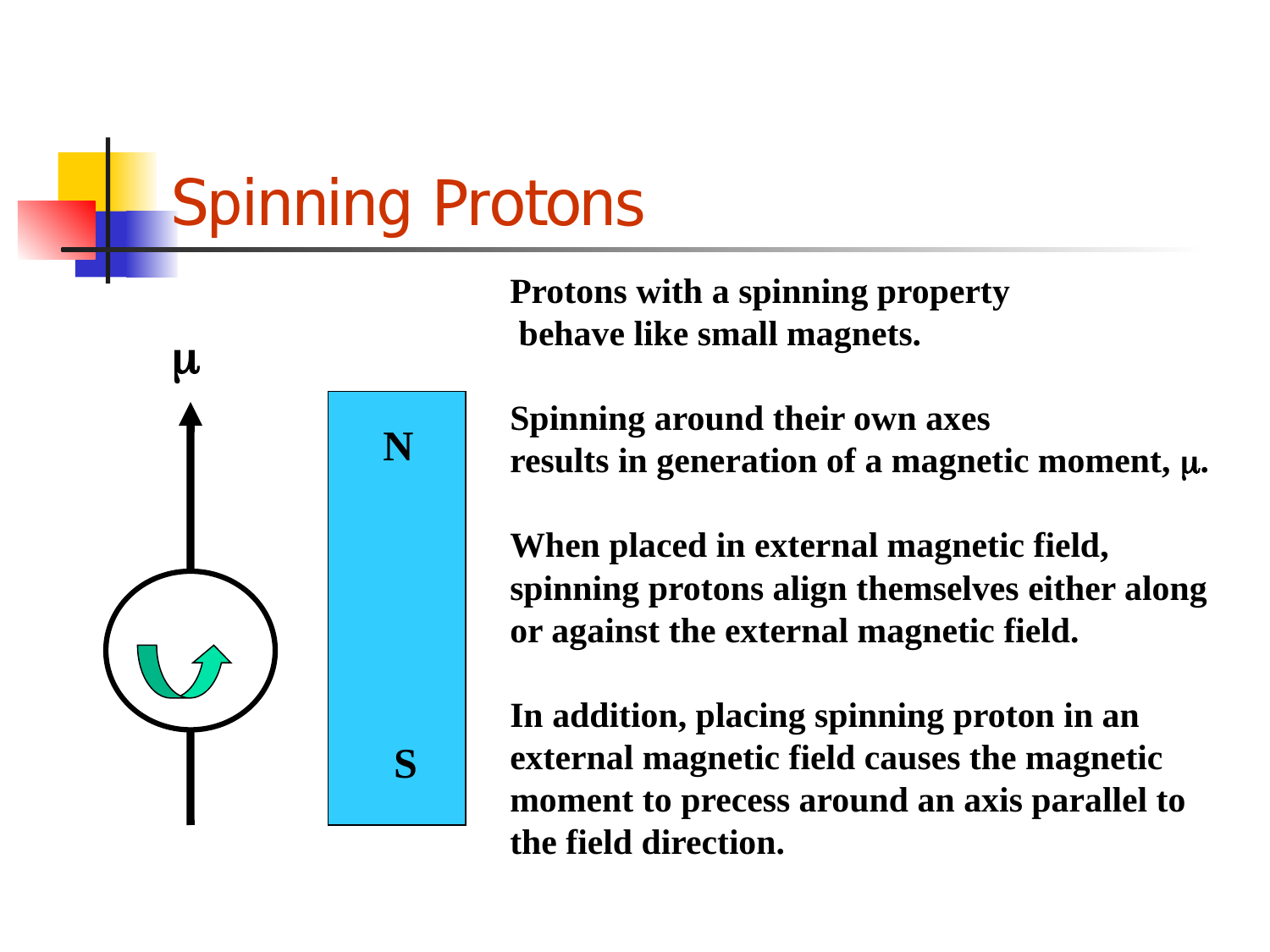

# Spinning Protons
Protons with a spinning property
 behave like small magnets.

Spinning around their own axes
results in generation of a magnetic moment, μ.

When placed in external magnetic field,
spinning protons align themselves either along
or against the external magnetic field.

In addition, placing spinning proton in an
external magnetic field causes the magnetic
moment to precess around an axis parallel to
the field direction.
μ

N
S